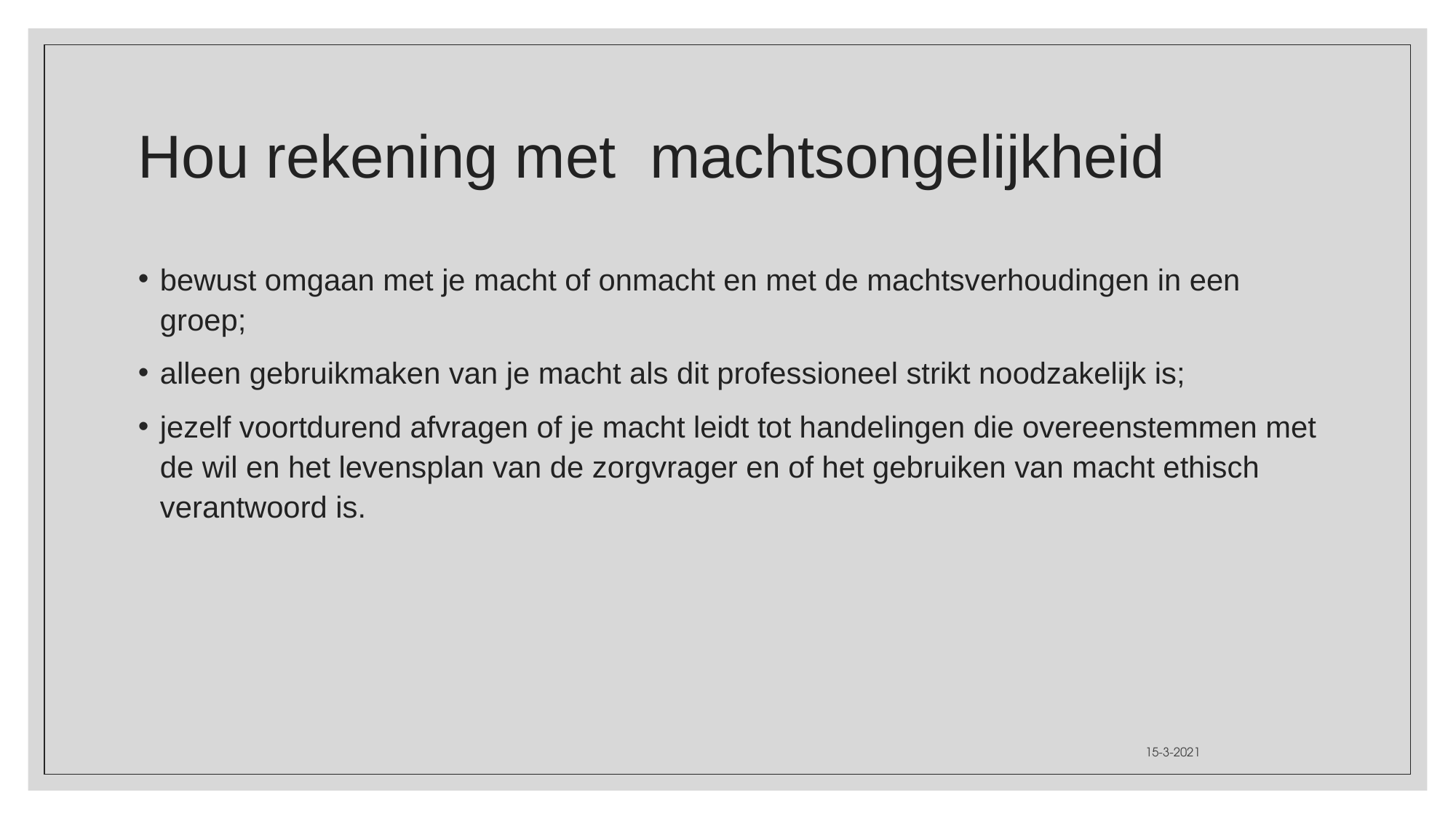

# Hou rekening met  machtsongelijkheid
bewust omgaan met je macht of onmacht en met de machtsverhoudingen in een groep;
alleen gebruikmaken van je macht als dit professioneel strikt noodzakelijk is;
jezelf voortdurend afvragen of je macht leidt tot handelingen die overeenstemmen met de wil en het levensplan van de zorgvrager en of het gebruiken van macht ethisch verantwoord is.

15-3-2021